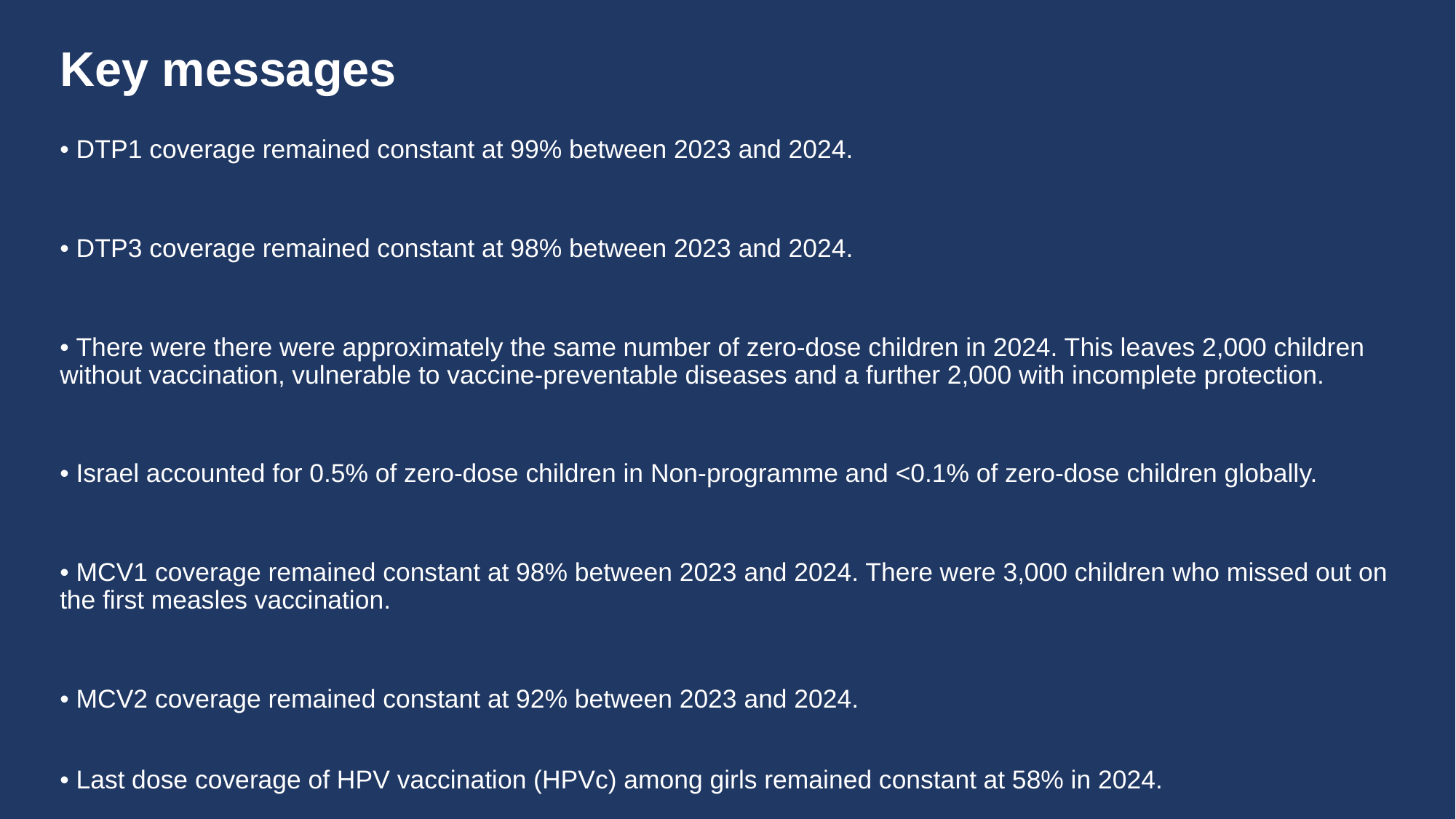

# Key messages
• DTP1 coverage remained constant at 99% between 2023 and 2024.

• DTP3 coverage remained constant at 98% between 2023 and 2024.

• There were there were approximately the same number of zero-dose children in 2024. This leaves 2,000 children without vaccination, vulnerable to vaccine-preventable diseases and a further 2,000 with incomplete protection.

• Israel accounted for 0.5% of zero-dose children in Non-programme and <0.1% of zero-dose children globally.

• MCV1 coverage remained constant at 98% between 2023 and 2024. There were 3,000 children who missed out on the first measles vaccination.

• MCV2 coverage remained constant at 92% between 2023 and 2024.

• Last dose coverage of HPV vaccination (HPVc) among girls remained constant at 58% in 2024.